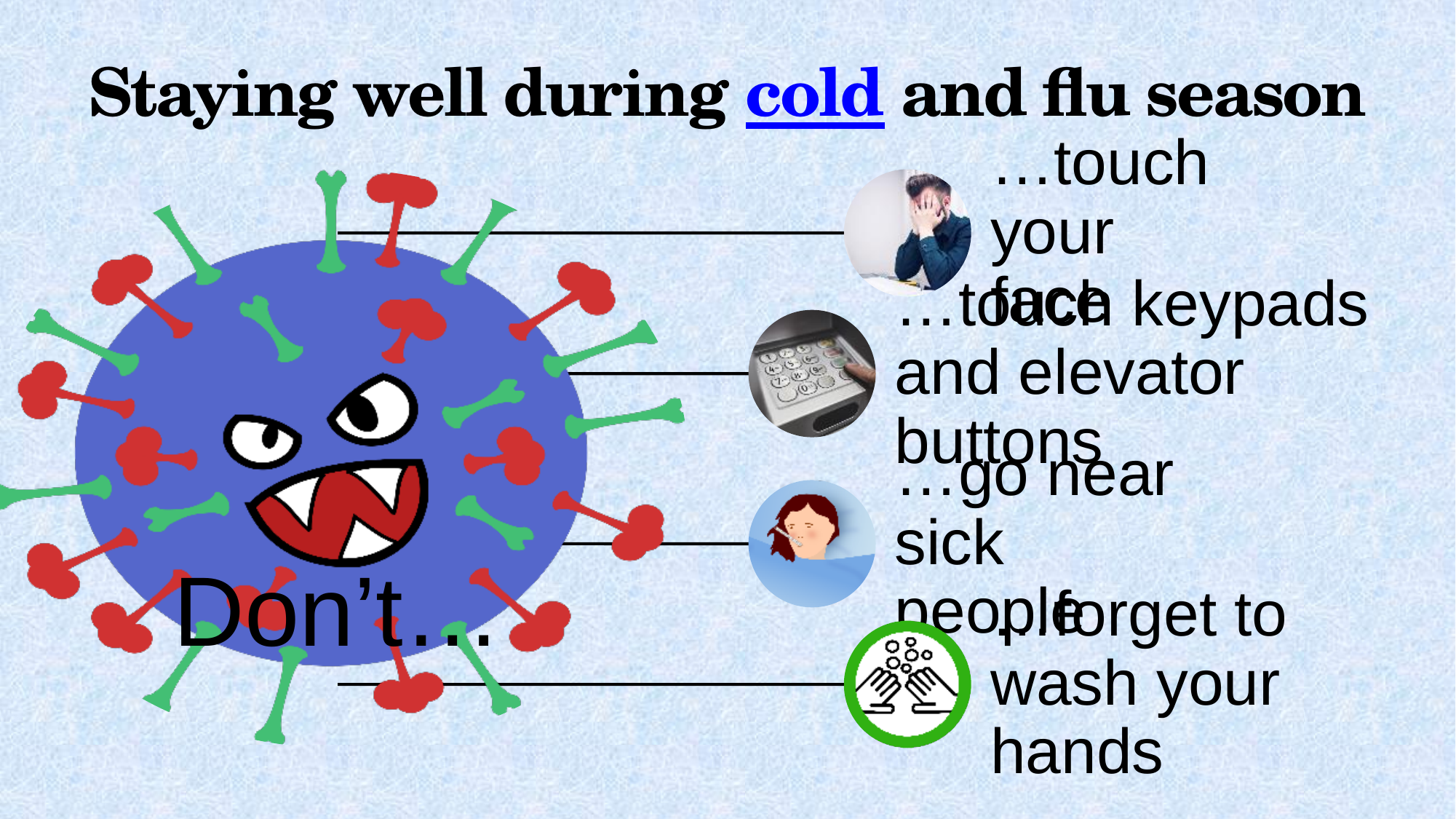

# Staying well during cold and flu season
Don’t…
…touch your face
…touch keypads and elevator buttons
…go near sick people
…forget to wash your hands